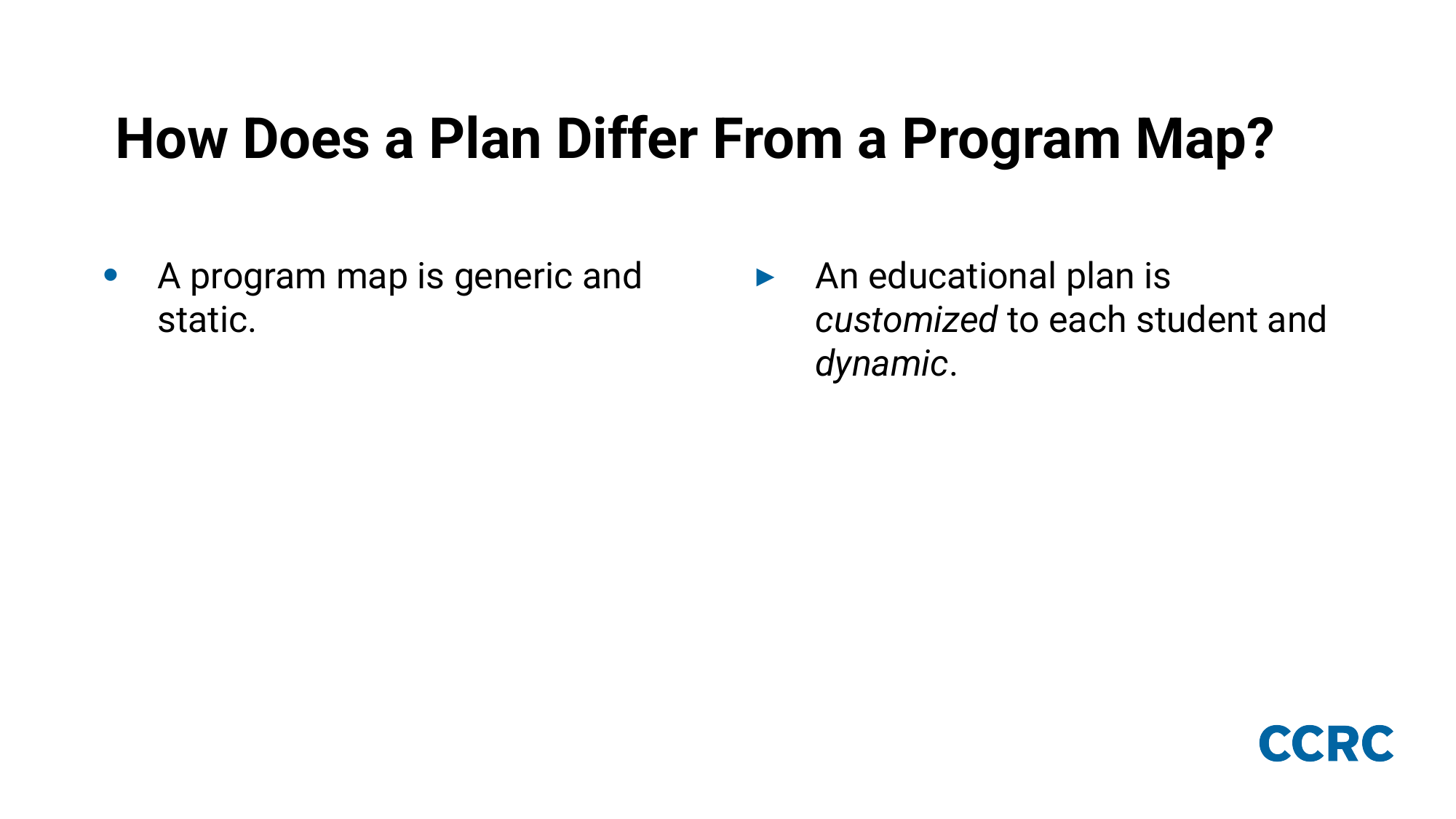

# How Does a Plan Differ From a Program Map?
A program map is generic and static.
An educational plan is customized to each student and dynamic.